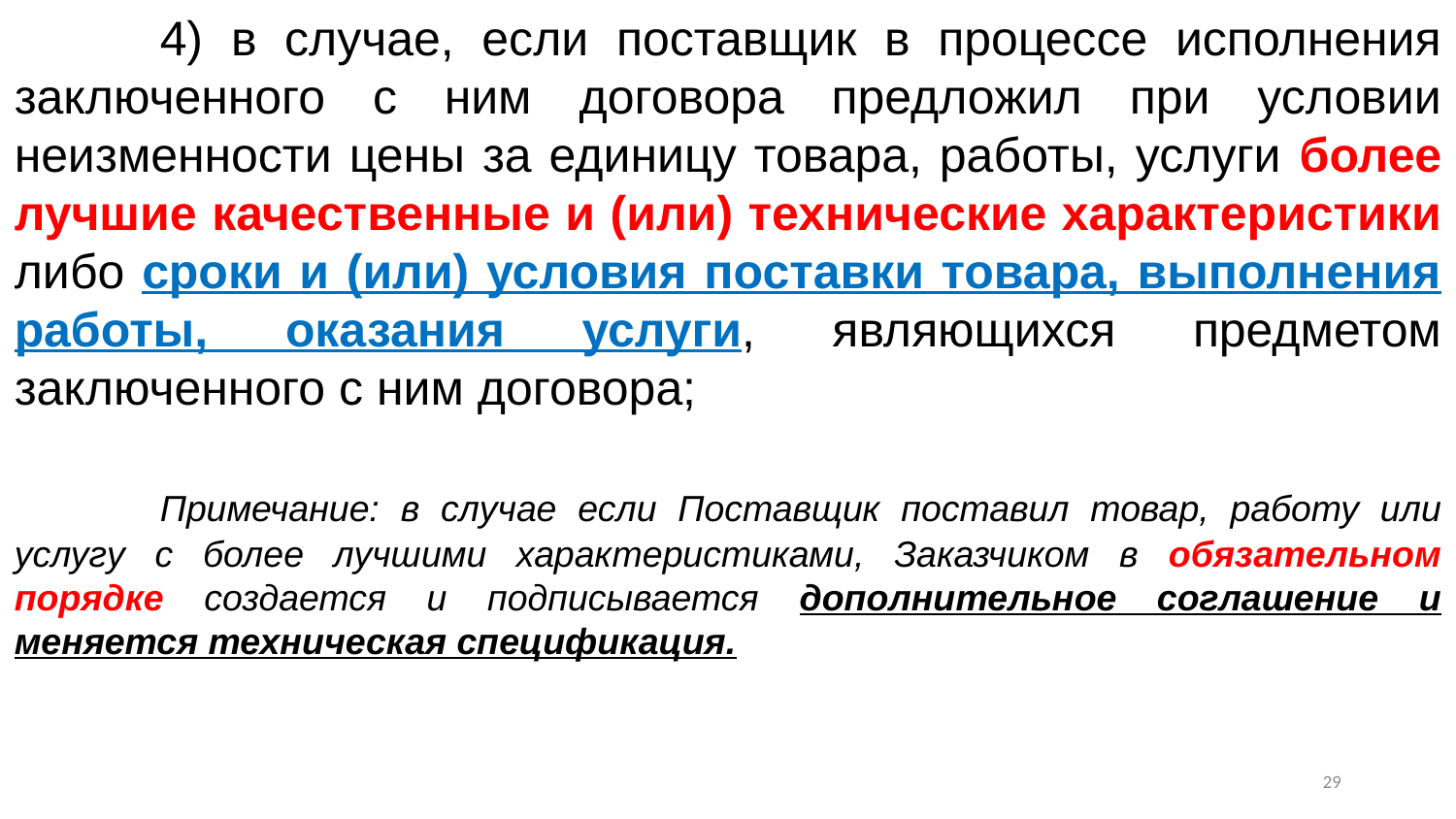

4) в случае, если поставщик в процессе исполнения заключенного с ним договора предложил при условии неизменности цены за единицу товара, работы, услуги более лучшие качественные и (или) технические характеристики либо сроки и (или) условия поставки товара, выполнения работы, оказания услуги, являющихся предметом заключенного с ним договора;

	Примечание: в случае если Поставщик поставил товар, работу или услугу с более лучшими характеристиками, Заказчиком в обязательном порядке создается и подписывается дополнительное соглашение и меняется техническая спецификация.
29